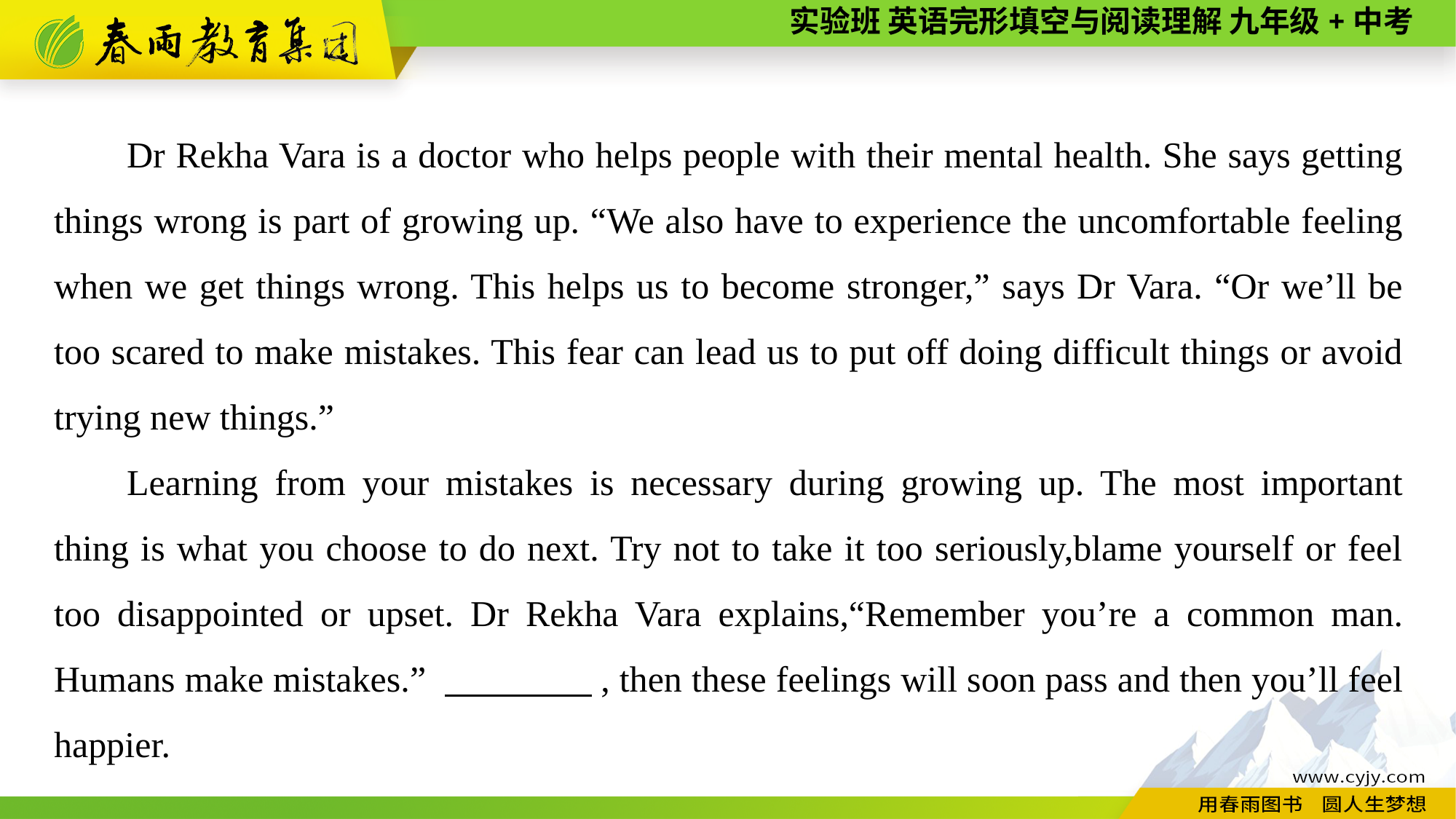

Dr Rekha Vara is a doctor who helps people with their mental health. She says getting things wrong is part of growing up. “We also have to experience the uncomfortable feeling when we get things wrong. This helps us to become stronger,” says Dr Vara. “Or we’ll be too scared to make mistakes. This fear can lead us to put off doing difficult things or avoid trying new things.”
Learning from your mistakes is necessary during growing up. The most important thing is what you choose to do next. Try not to take it too seriously,blame yourself or feel too disappointed or upset. Dr Rekha Vara explains,“Remember you’re a common man. Humans make mistakes.” 　　　　, then these feelings will soon pass and then you’ll feel happier.